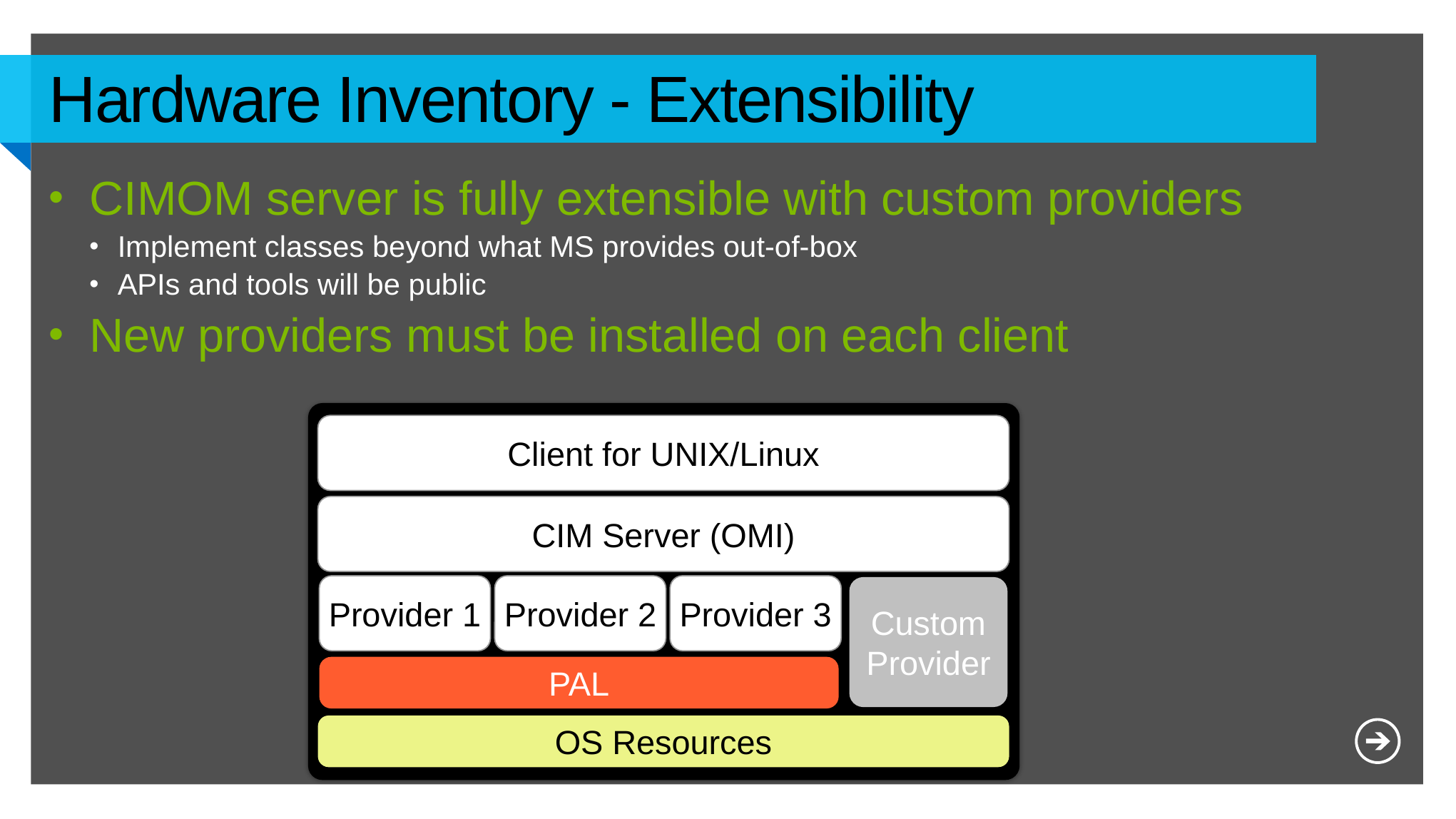

# Hardware Inventory - Extensibility
CIMOM server is fully extensible with custom providers
Implement classes beyond what MS provides out-of-box
APIs and tools will be public
New providers must be installed on each client

Client for UNIX/Linux
CIM Server (OMI)
Provider 1
Provider 2
Provider 3
Custom
Provider
PAL
OS Resources